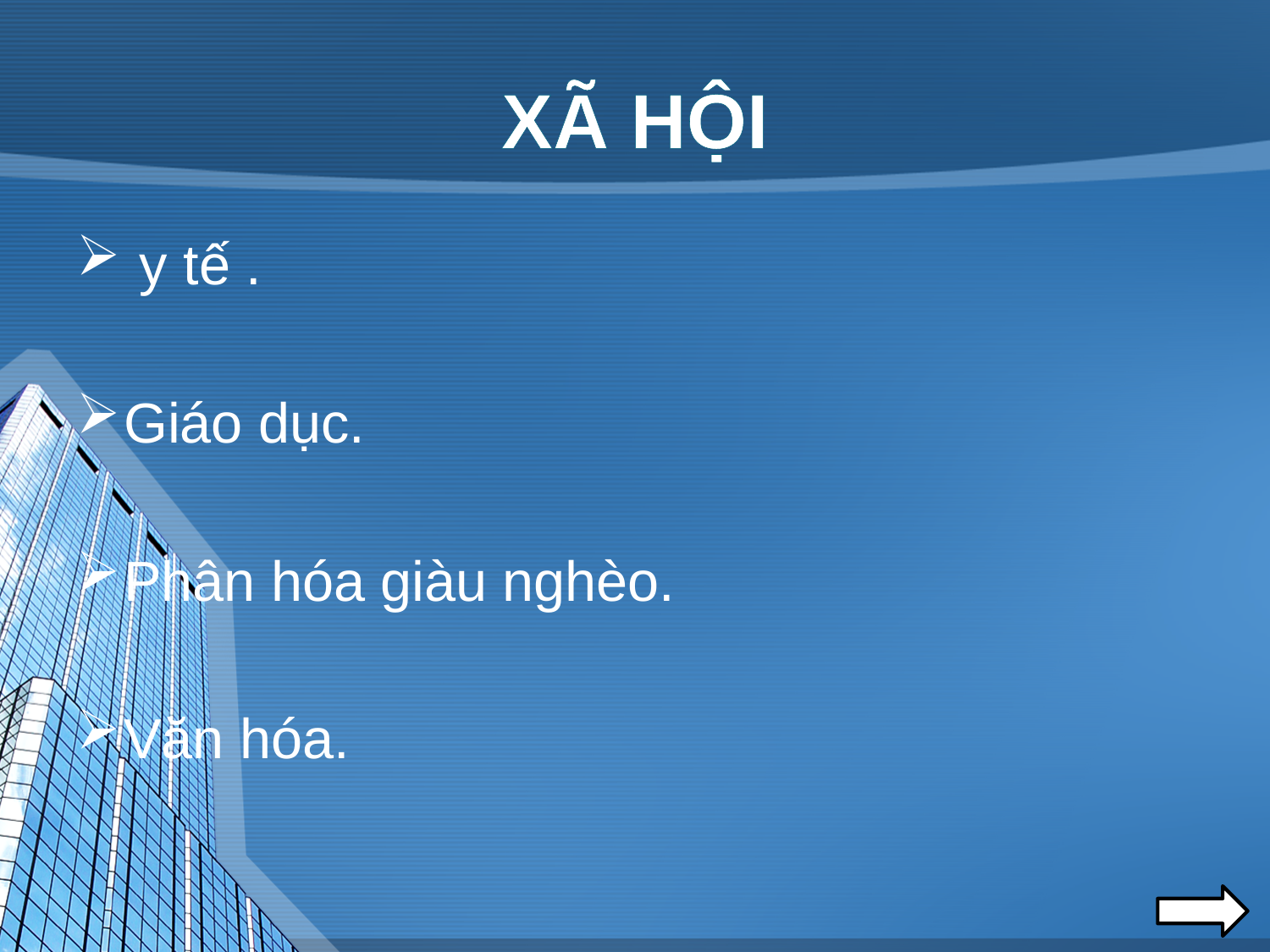

# XÃ HỘI
 y tế .

Giáo dục.

Phân hóa giàu nghèo.

Văn hóa.